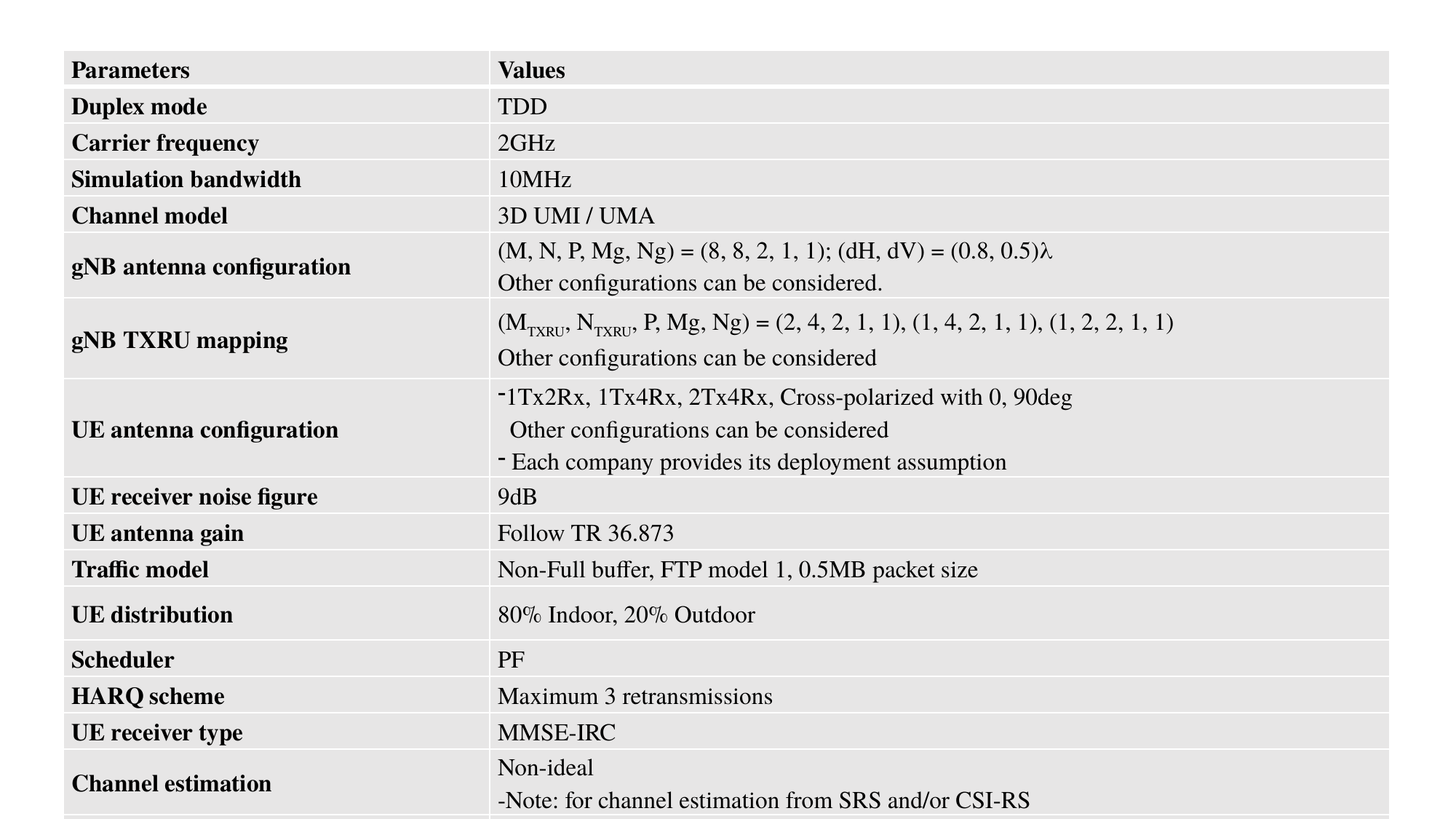

| Parameters | Values |
| --- | --- |
| Duplex mode | TDD |
| Carrier frequency | 2GHz |
| Simulation bandwidth | 10MHz |
| Channel model | 3D UMI / UMA |
| gNB antenna configuration | (M, N, P, Mg, Ng) = (8, 8, 2, 1, 1); (dH, dV) = (0.8, 0.5)λ Other configurations can be considered. |
| gNB TXRU mapping | (MTXRU, NTXRU, P, Mg, Ng) = (2, 4, 2, 1, 1), (1, 4, 2, 1, 1), (1, 2, 2, 1, 1) Other configurations can be considered |
| UE antenna configuration | 1Tx2Rx, 1Tx4Rx, 2Tx4Rx, Cross-polarized with 0, 90deg Other configurations can be considered Each company provides its deployment assumption |
| UE receiver noise figure | 9dB |
| UE antenna gain | Follow TR 36.873 |
| Traffic model | Non-Full buffer, FTP model 1, 0.5MB packet size |
| UE distribution | 80% Indoor, 20% Outdoor |
| Scheduler | PF |
| HARQ scheme | Maximum 3 retransmissions |
| UE receiver type | MMSE-IRC |
| Channel estimation | Non-ideal -Note: for channel estimation from SRS and/or CSI-RS |
| UL-DL calibration | Ideal, non-ideal (each company describes the assumed UL-DL calibration model) |
| MIMO mode | MU-MIMO with rank adaptation |